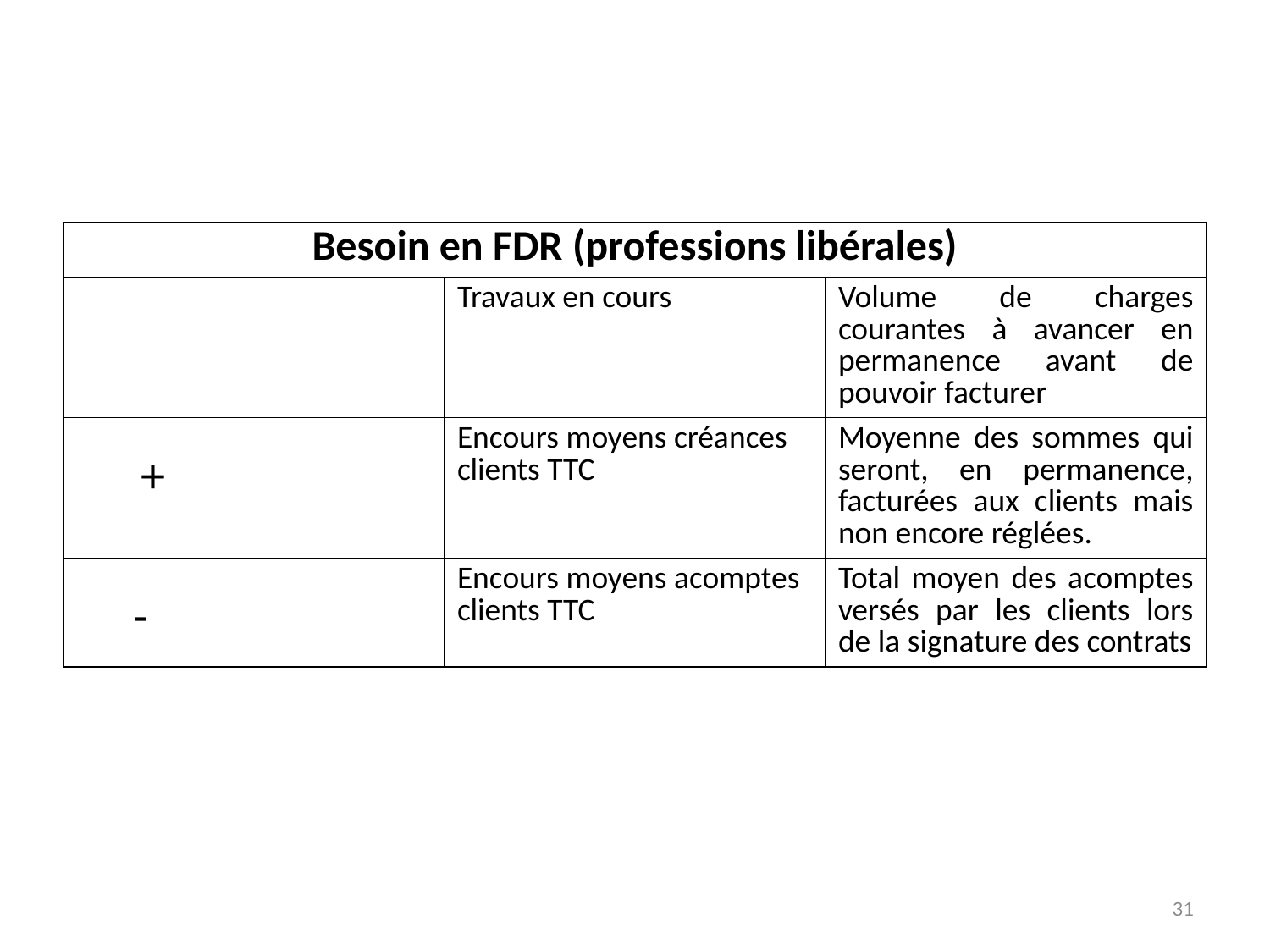

#
| Besoin en FDR (professions libérales) |  |  |
| --- | --- | --- |
|  | Travaux en cours | Volume de charges courantes à avancer en permanence avant de pouvoir facturer |
| + | Encours moyens créances clients TTC | Moyenne des sommes qui seront, en permanence, facturées aux clients mais non encore réglées. |
| - | Encours moyens acomptes clients TTC | Total moyen des acomptes versés par les clients lors de la signature des contrats |
31